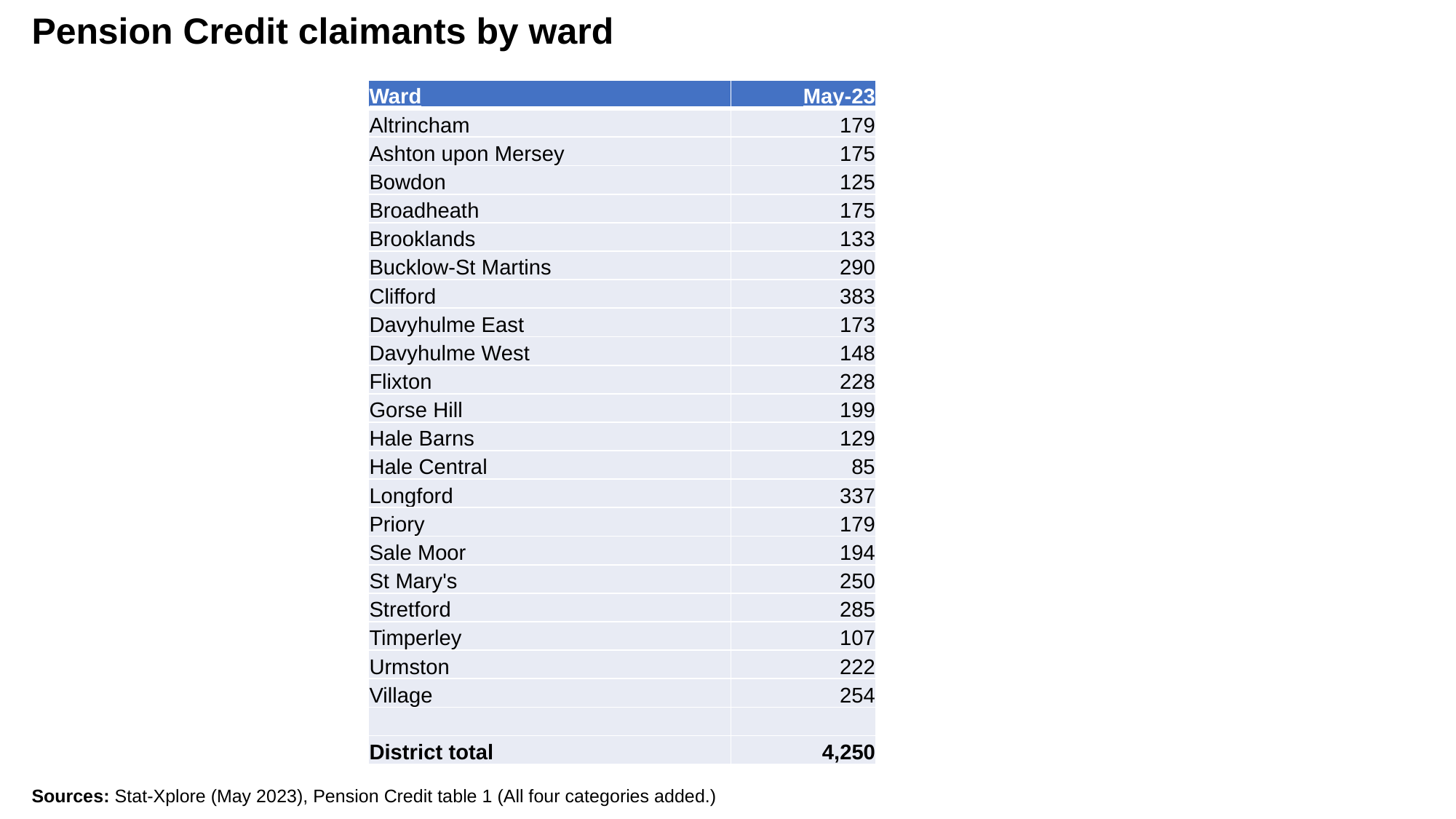

Pension Credit claimants by ward
Pension Credit claimants by ward
| Ward | May-23 |
| --- | --- |
| Altrincham | 179 |
| Ashton upon Mersey | 175 |
| Bowdon | 125 |
| Broadheath | 175 |
| Brooklands | 133 |
| Bucklow-St Martins | 290 |
| Clifford | 383 |
| Davyhulme East | 173 |
| Davyhulme West | 148 |
| Flixton | 228 |
| Gorse Hill | 199 |
| Hale Barns | 129 |
| Hale Central | 85 |
| Longford | 337 |
| Priory | 179 |
| Sale Moor | 194 |
| St Mary's | 250 |
| Stretford | 285 |
| Timperley | 107 |
| Urmston | 222 |
| Village | 254 |
|  |  |
| District total | 4,250 |
Sources: Stat-Xplore (May 2023), Pension Credit table 1 (All four categories added.)